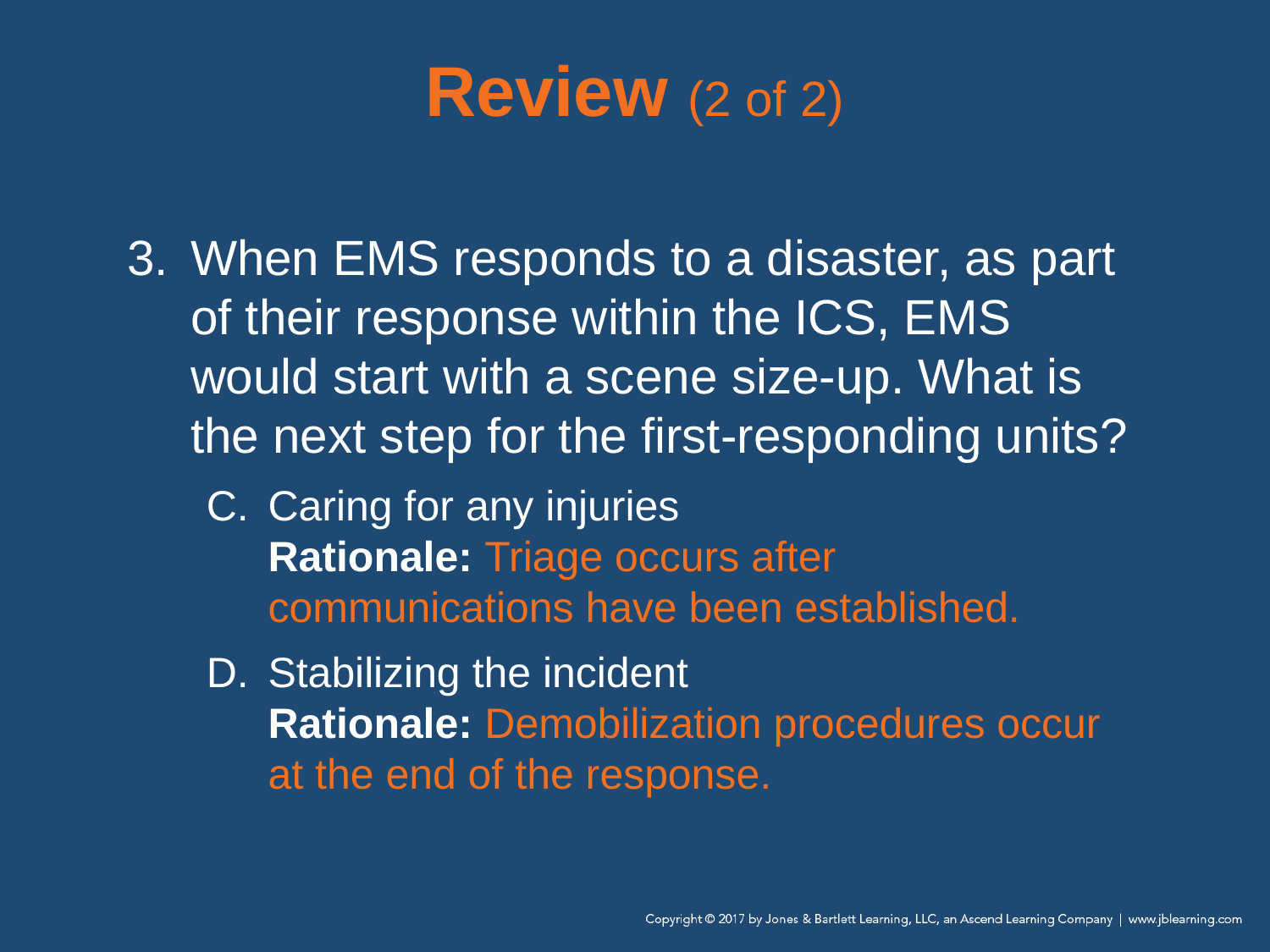

# Review (2 of 2)
When EMS responds to a disaster, as part of their response within the ICS, EMS would start with a scene size-up. What is the next step for the first-responding units?
Caring for any injuries
Rationale: Triage occurs after communications have been established.
Stabilizing the incident
Rationale: Demobilization procedures occur at the end of the response.